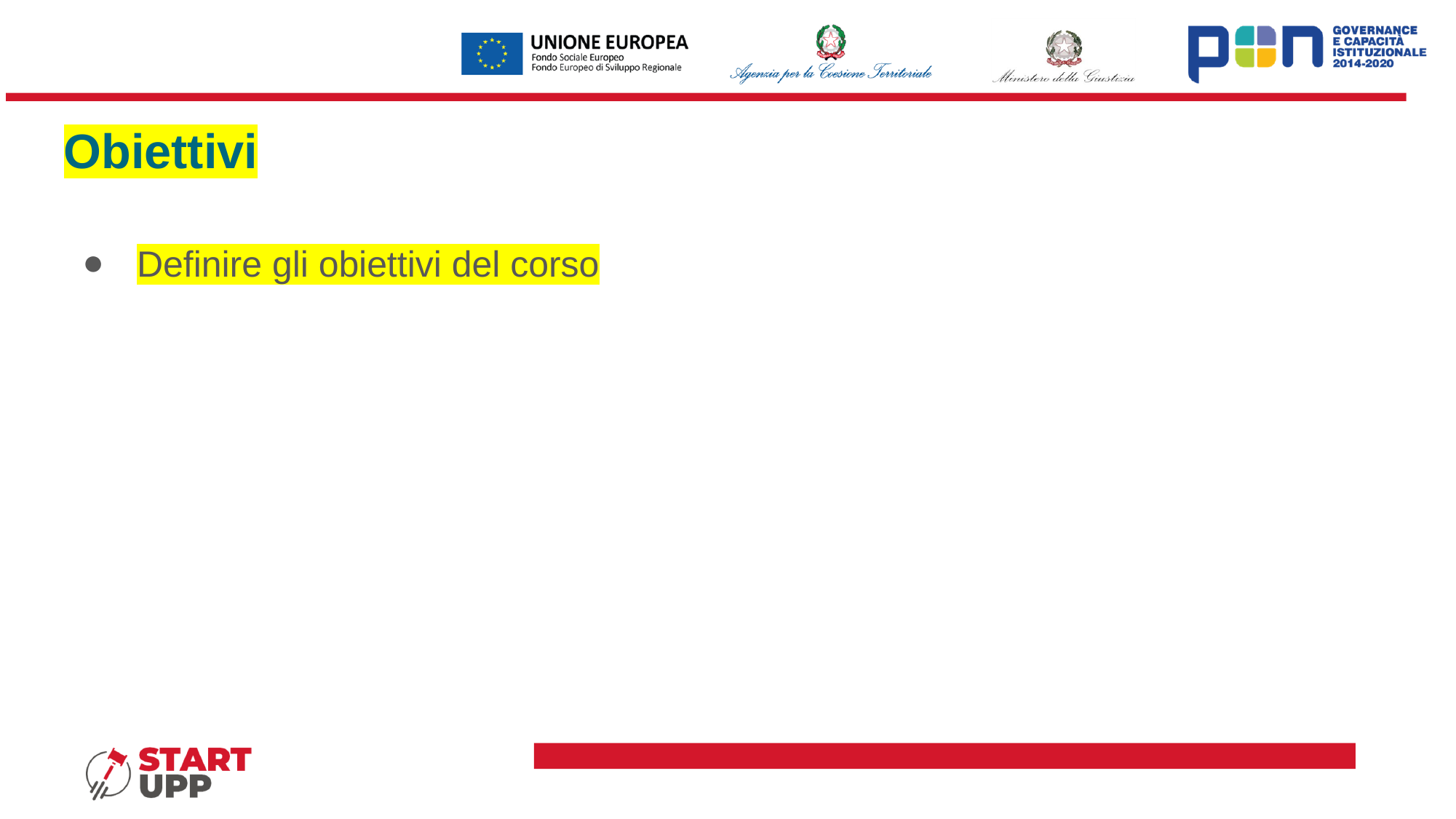

# Obiettivi
Definire gli obiettivi del corso